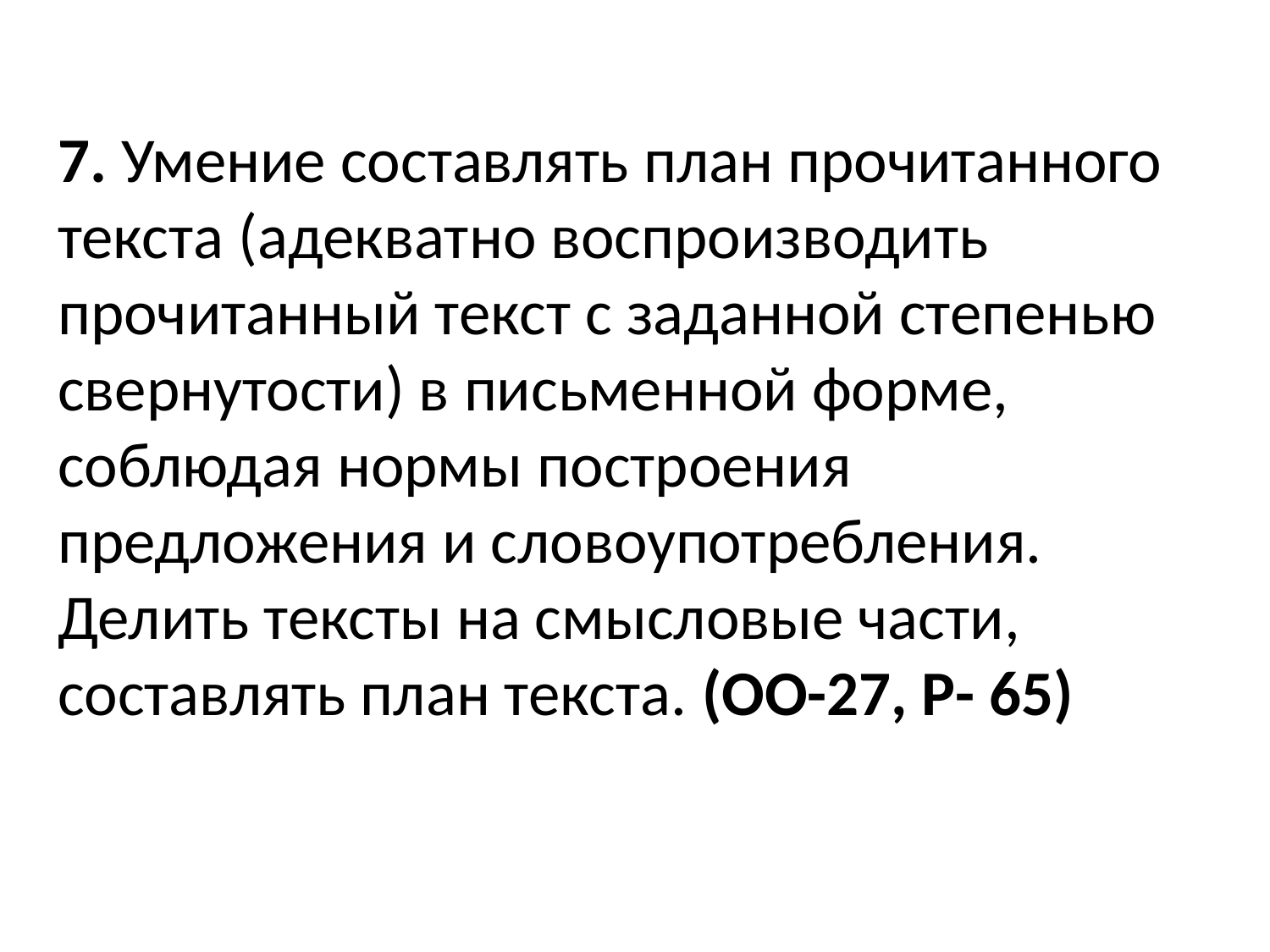

# 7. Умение составлять план прочитанного текста (адекватно воспроизводить прочитанный текст с заданной степенью свернутости) в письменной форме, соблюдая нормы построения предложения и словоупотребления. Делить тексты на смысловые части, составлять план текста. (ОО-27, Р- 65)